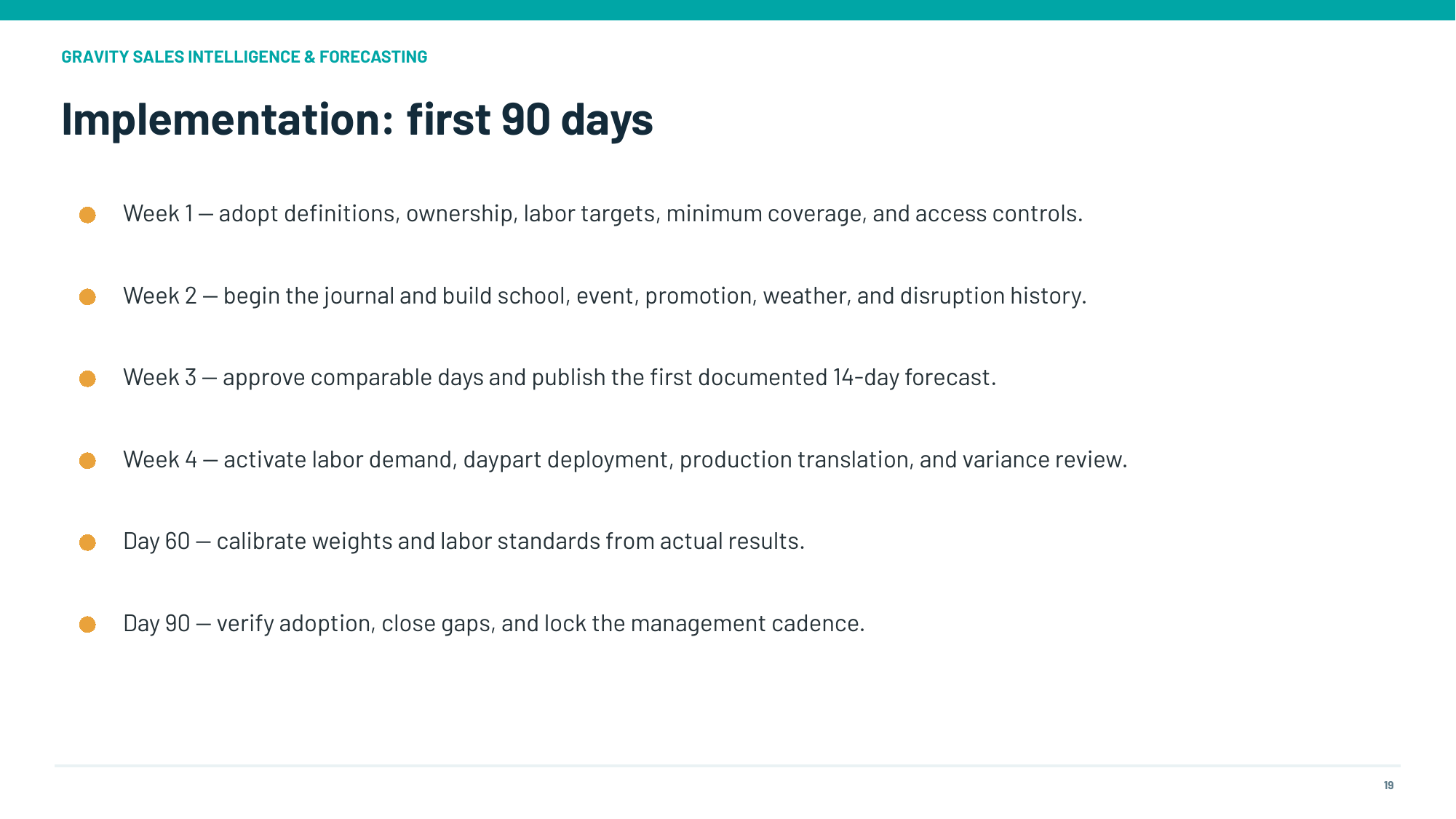

GRAVITY SALES INTELLIGENCE & FORECASTING
Implementation: first 90 days
Week 1 — adopt definitions, ownership, labor targets, minimum coverage, and access controls.

Week 2 — begin the journal and build school, event, promotion, weather, and disruption history.

Week 3 — approve comparable days and publish the first documented 14-day forecast.

Week 4 — activate labor demand, daypart deployment, production translation, and variance review.

Day 60 — calibrate weights and labor standards from actual results.

Day 90 — verify adoption, close gaps, and lock the management cadence.

19